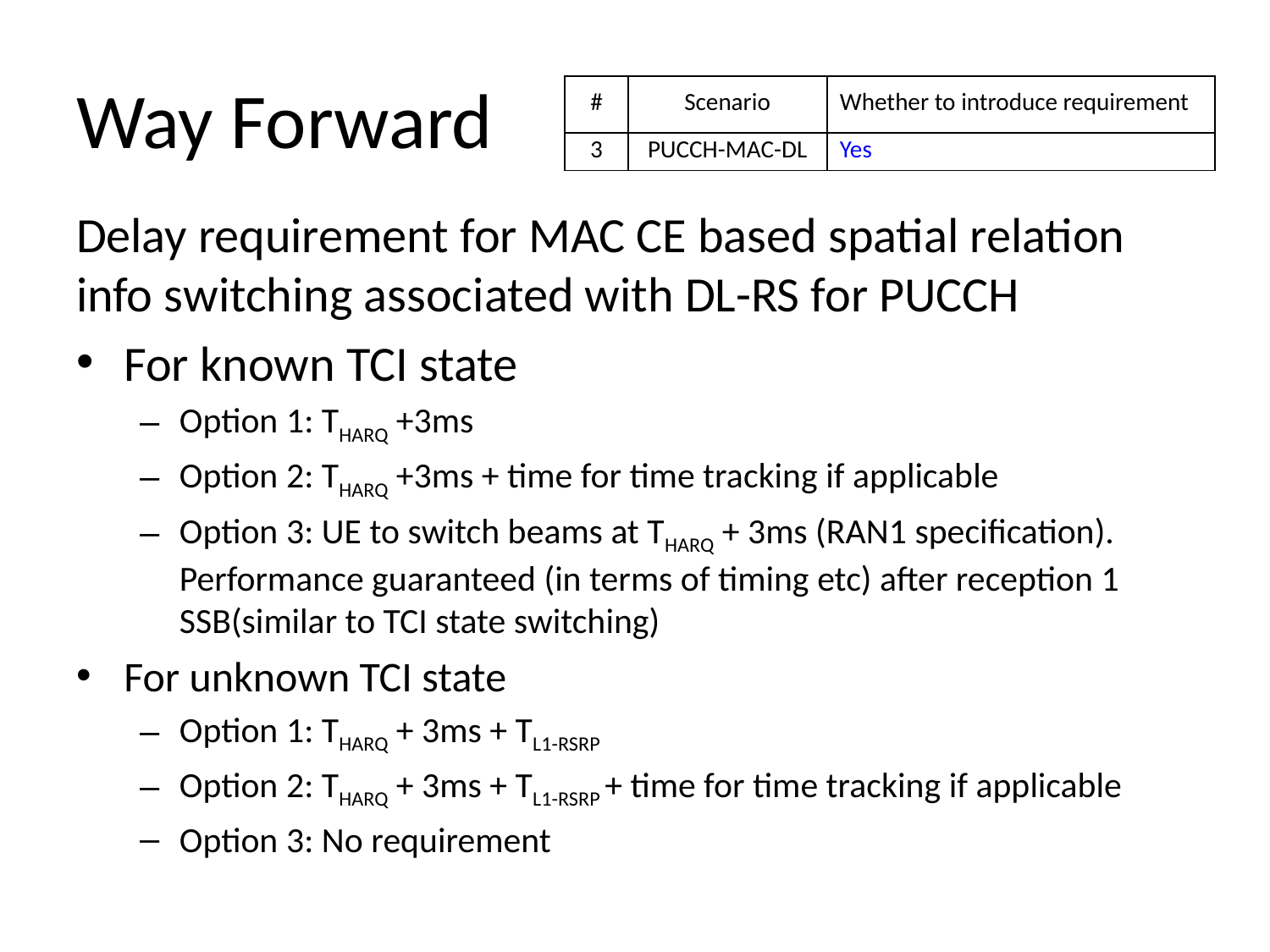

# Way Forward
| # | Scenario | Whether to introduce requirement |
| --- | --- | --- |
| 3 | PUCCH-MAC-DL | Yes |
Delay requirement for MAC CE based spatial relation info switching associated with DL-RS for PUCCH
For known TCI state
Option 1: THARQ +3ms
Option 2: THARQ +3ms + time for time tracking if applicable
Option 3: UE to switch beams at THARQ + 3ms (RAN1 specification). Performance guaranteed (in terms of timing etc) after reception 1 SSB(similar to TCI state switching)
For unknown TCI state
Option 1: THARQ + 3ms + TL1-RSRP
Option 2: THARQ + 3ms + TL1-RSRP + time for time tracking if applicable
Option 3: No requirement